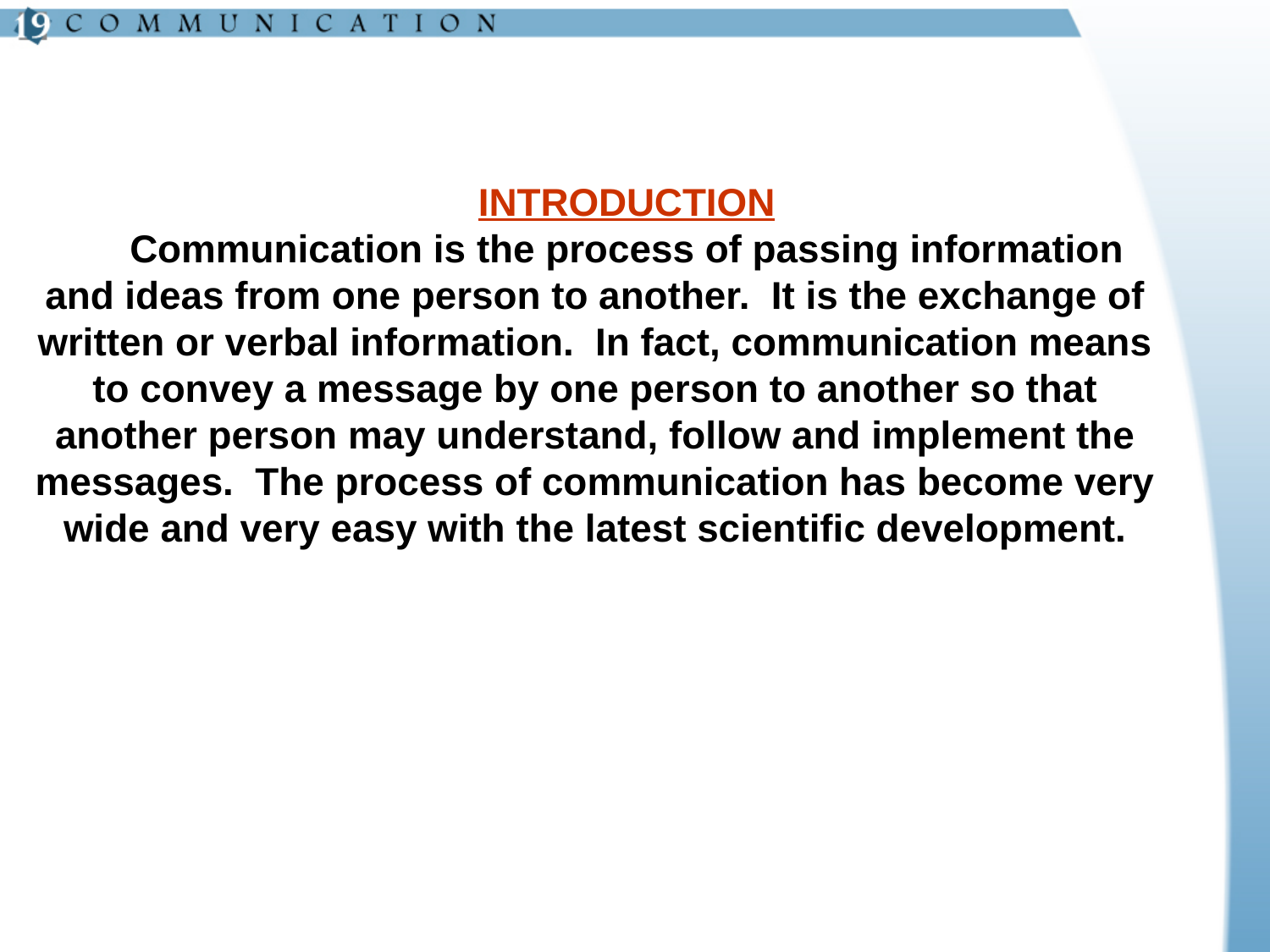

INTRODUCTION
Communication is the process of passing information and ideas from one person to another.  It is the exchange of written or verbal information.  In fact, communication means to convey a message by one person to another so that another person may understand, follow and implement the messages.  The process of communication has become very wide and very easy with the latest scientific development.